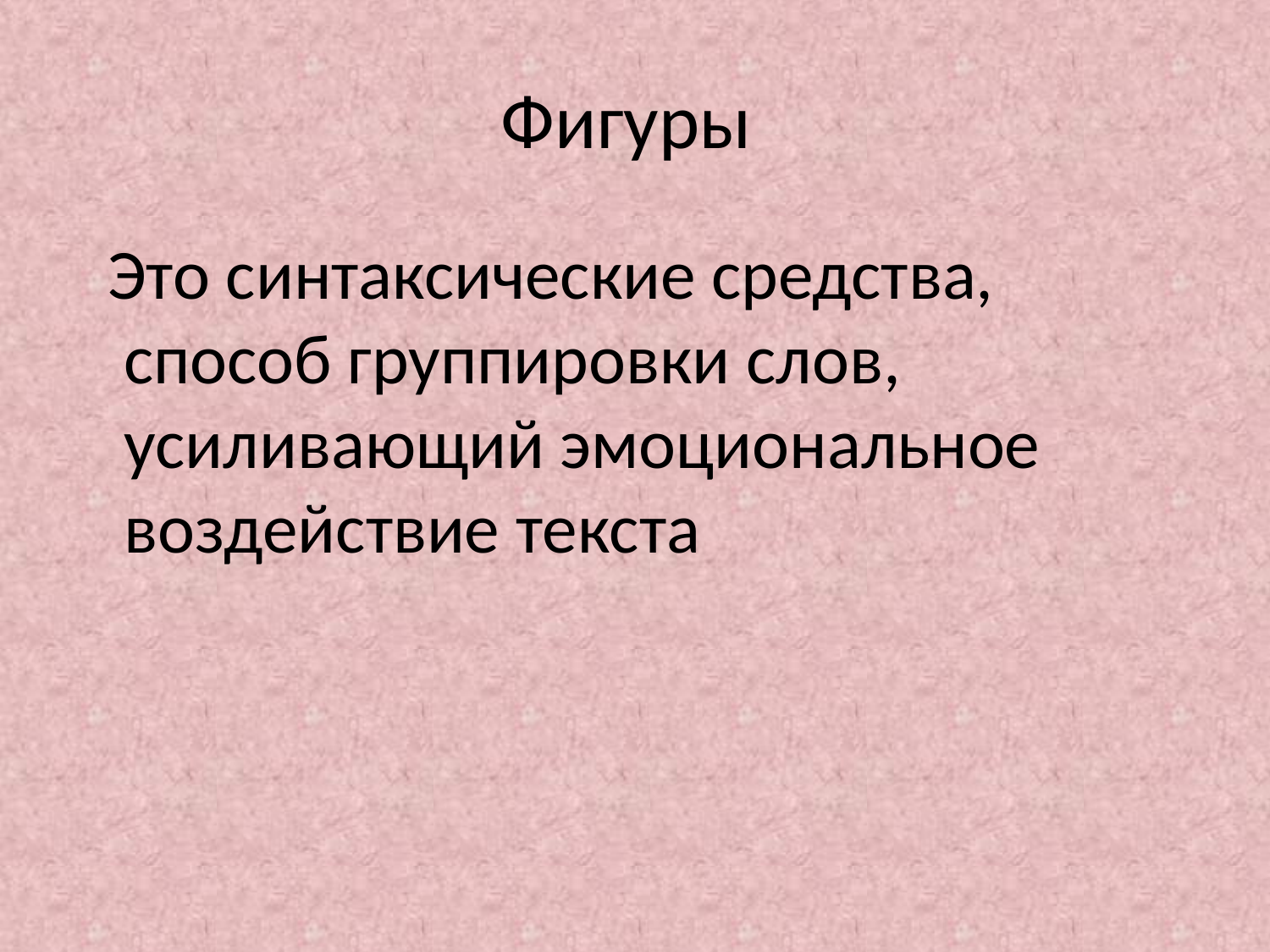

# Фигуры
  Это синтаксические средства, способ группировки слов, усиливающий эмоциональное воздействие текста